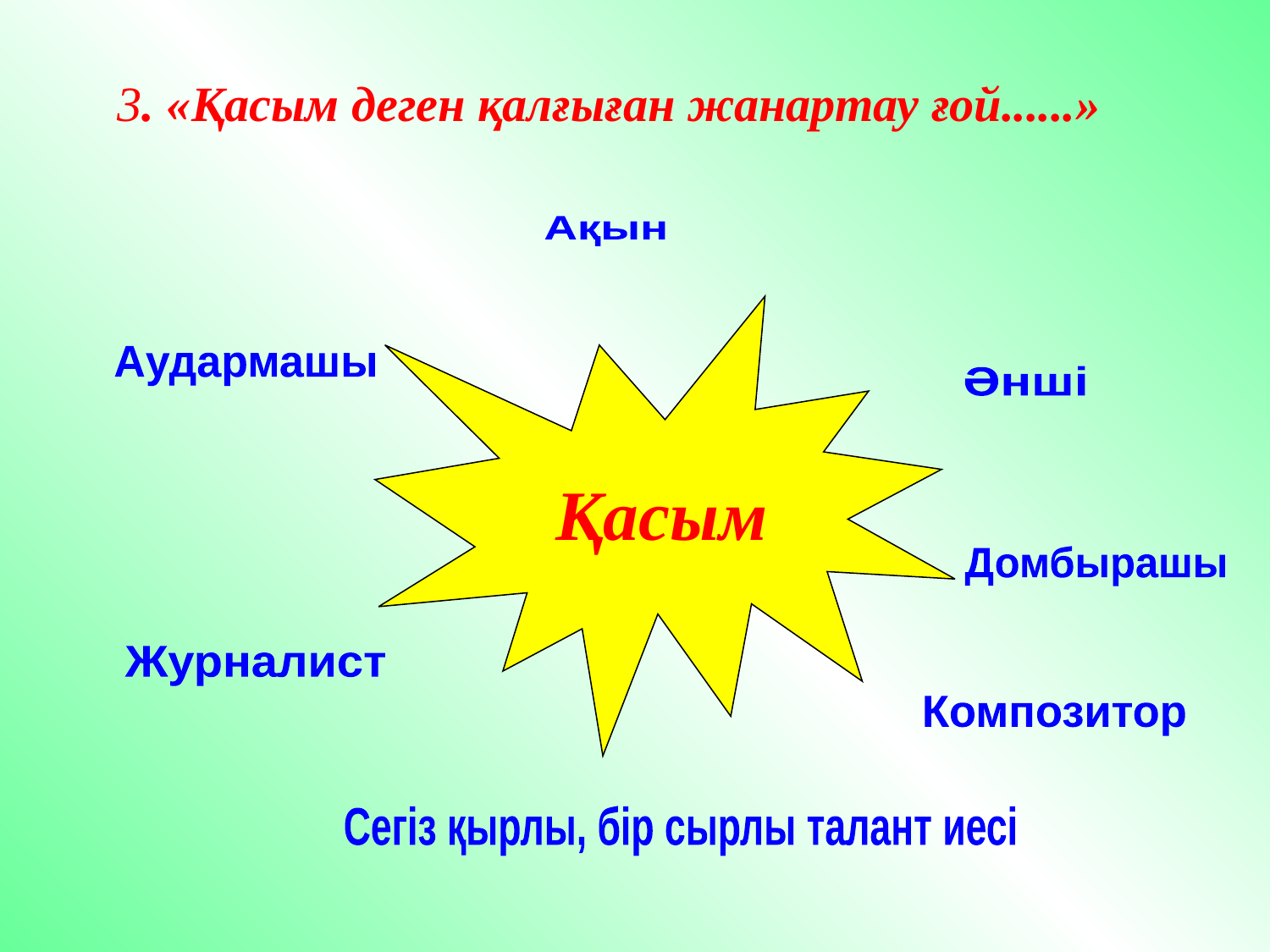

3. «Қасым деген қалғыған жанартау ғой......»
Ақын
Қасым
Аудармашы
Әнші
Домбырашы
Журналист
Композитор
Сегіз қырлы, бір сырлы талант иесі